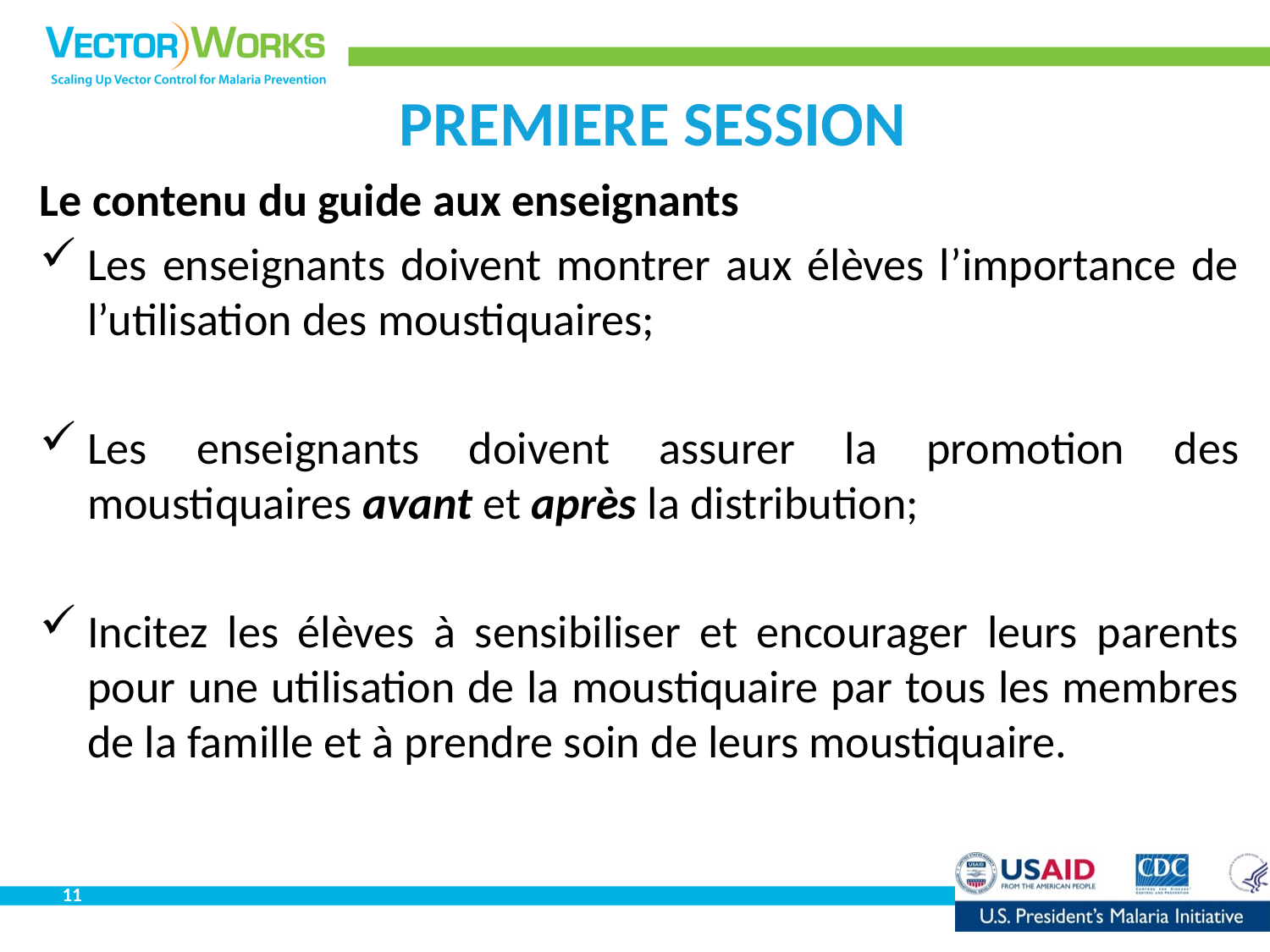

PREMIERE SESSION
Le contenu du guide aux enseignants
Les enseignants doivent montrer aux élèves l’importance de l’utilisation des moustiquaires;

Les enseignants doivent assurer la promotion des moustiquaires avant et après la distribution;

Incitez les élèves à sensibiliser et encourager leurs parents pour une utilisation de la moustiquaire par tous les membres de la famille et à prendre soin de leurs moustiquaire.

11